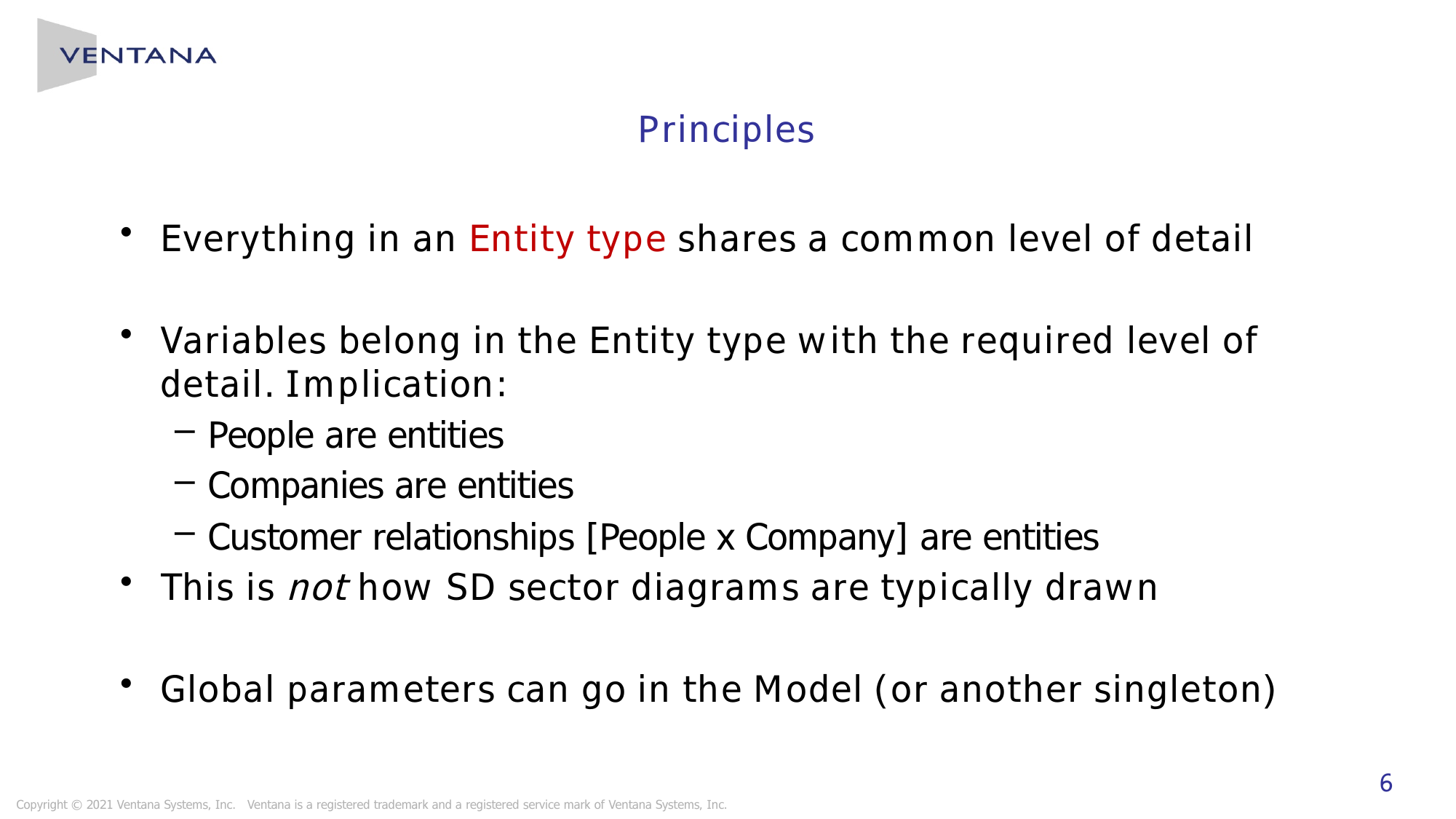

# Principles
Everything in an Entity type shares a common level of detail

Variables belong in the Entity type with the required level of detail. Implication:
People are entities
Companies are entities
Customer relationships [People x Company] are entities
This is not how SD sector diagrams are typically drawn

Global parameters can go in the Model (or another singleton)